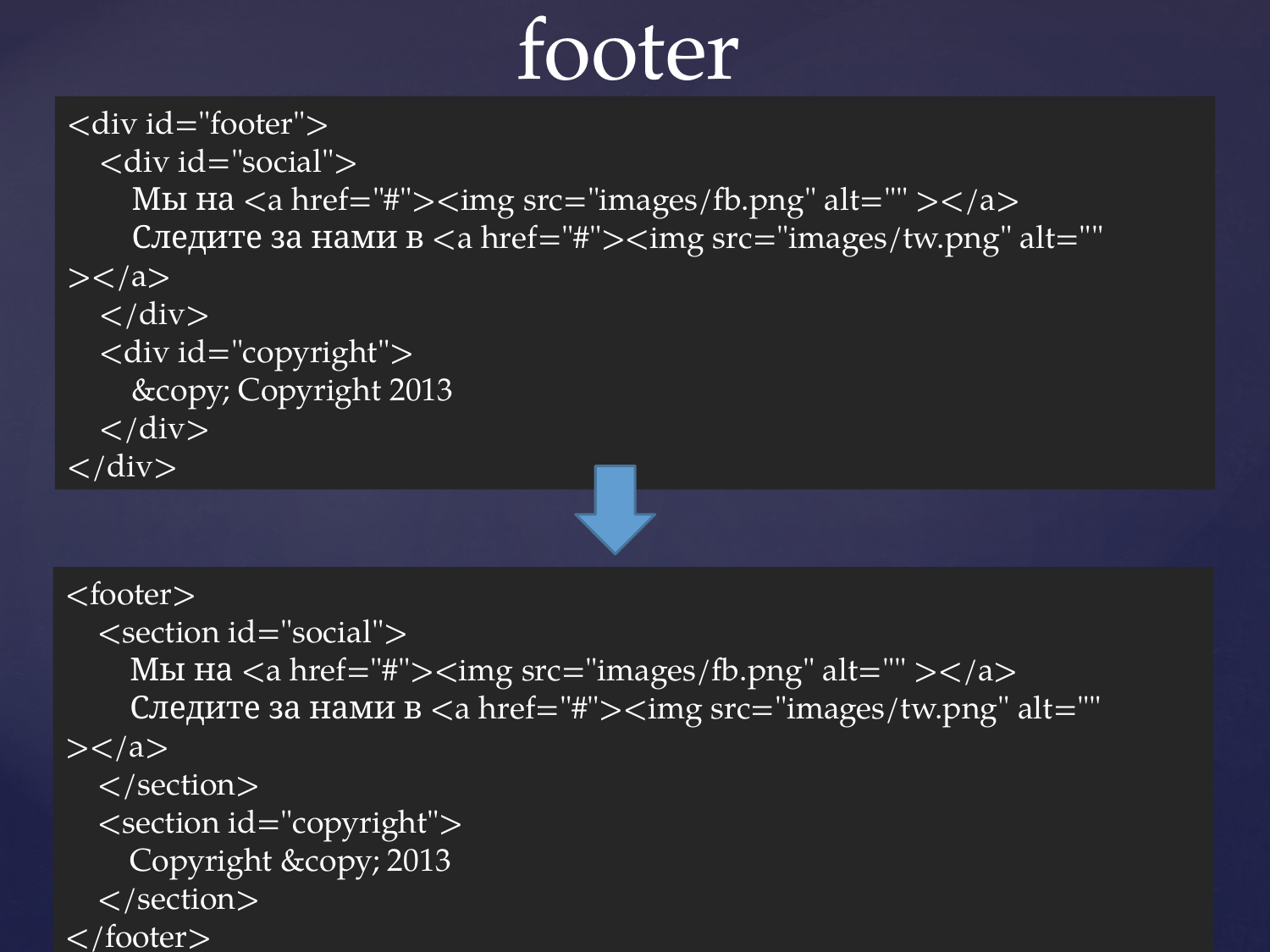

# footer
<div id="footer">
    <div id="social">
        Мы на <a href="#"><img src="images/fb.png" alt="" ></a>
        Следите за нами в <a href="#"><img src="images/tw.png" alt="" ></a>
    </div>
    <div id="copyright">
        &copy; Copyright 2013
    </div>
</div>

<footer>
    <section id="social">
        Мы на <a href="#"><img src="images/fb.png" alt="" ></a>
        Следите за нами в <a href="#"><img src="images/tw.png" alt="" ></a>
    </section>
    <section id="copyright">
        Copyright &copy; 2013
    </section>
</footer>